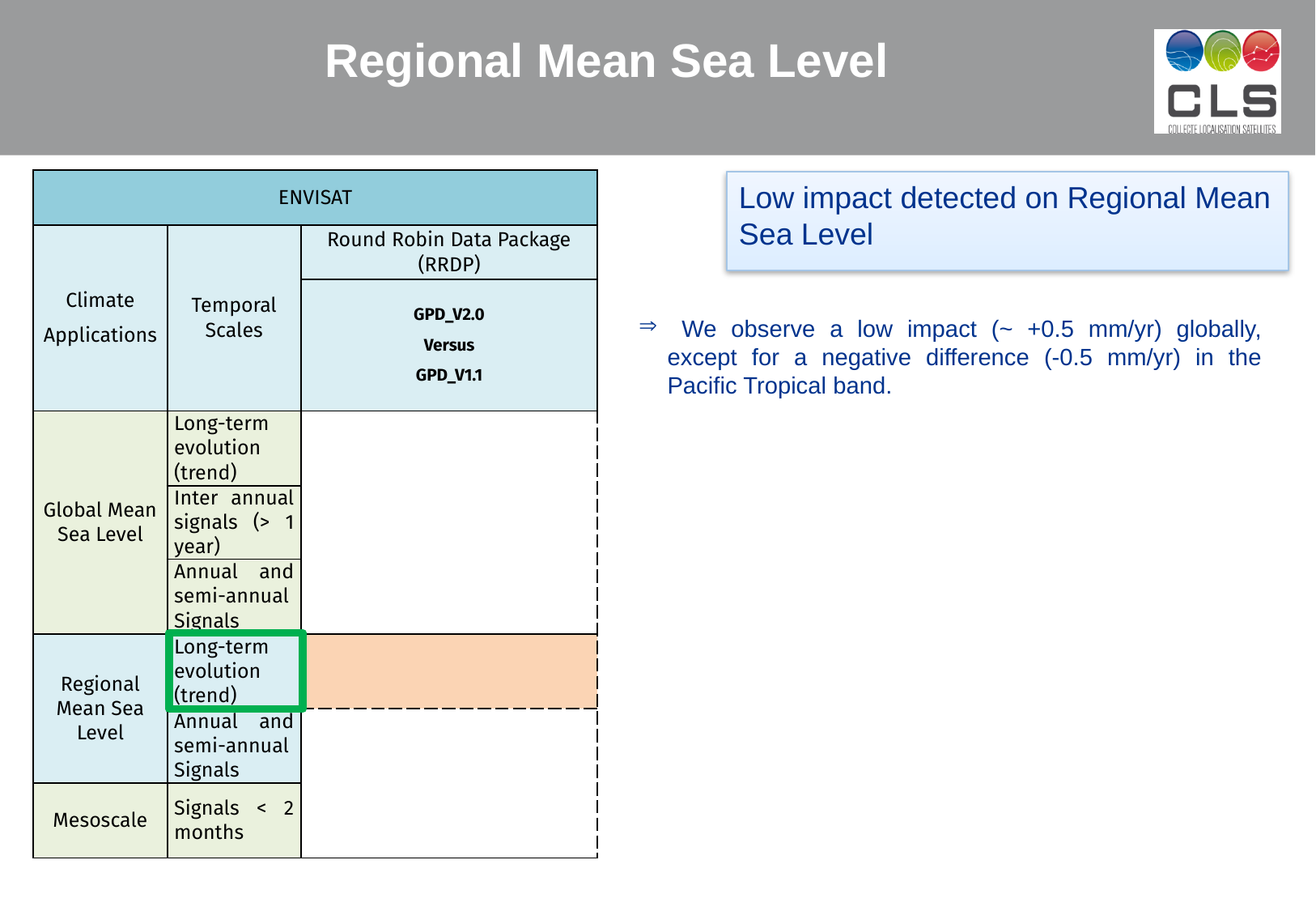

Regional Mean Sea Level
| ENVISAT |  |  |
| --- | --- | --- |
| Climate Applications | Temporal Scales | Round Robin Data Package (RRDP) |
|  |  | GPD\_V2.0 Versus GPD\_V1.1 |
| Global Mean Sea Level | Long-term evolution (trend) |  |
|  | Inter annual signals (> 1 year) |  |
|  | Annual and semi-annual Signals |  |
| Regional Mean Sea Level | Long-term evolution (trend) |  |
|  | Annual and semi-annual Signals |  |
| Mesoscale | Signals < 2 months |  |
Low impact detected on Regional Mean Sea Level

 We observe a low impact (~ +0.5 mm/yr) globally, except for a negative difference (-0.5 mm/yr) in the Pacific Tropical band.